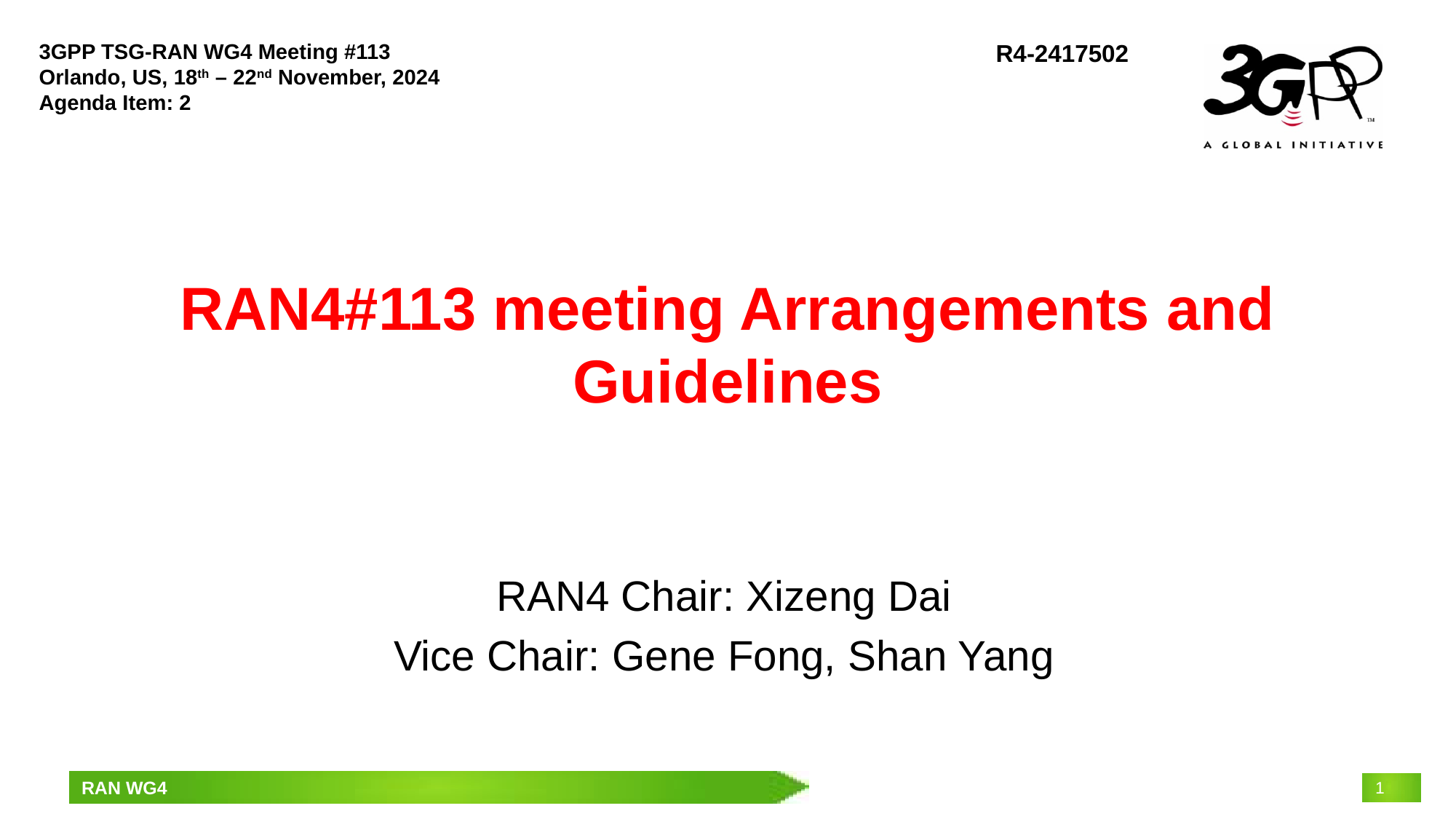

3GPP TSG-RAN WG4 Meeting #113
Orlando, US, 18th – 22nd November, 2024
Agenda Item: 2
R4-2417502
# RAN4#113 meeting Arrangements and Guidelines
RAN4 Chair: Xizeng Dai
Vice Chair: Gene Fong, Shan Yang